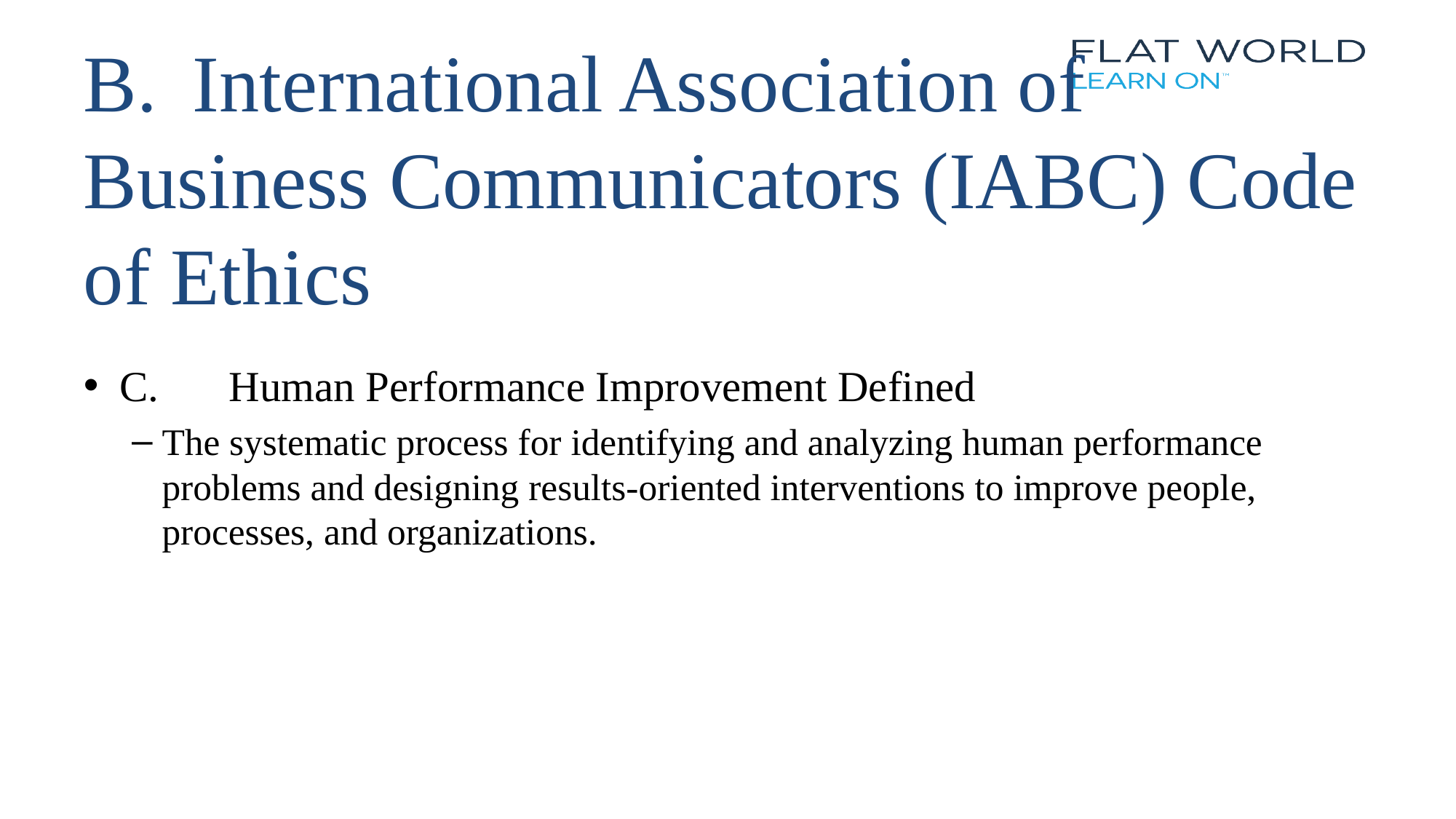

# B.	International Association of Business Communicators (IABC) Code of Ethics
C.	Human Performance Improvement Defined
The systematic process for identifying and analyzing human performance problems and designing results-oriented interventions to improve people, processes, and organizations.